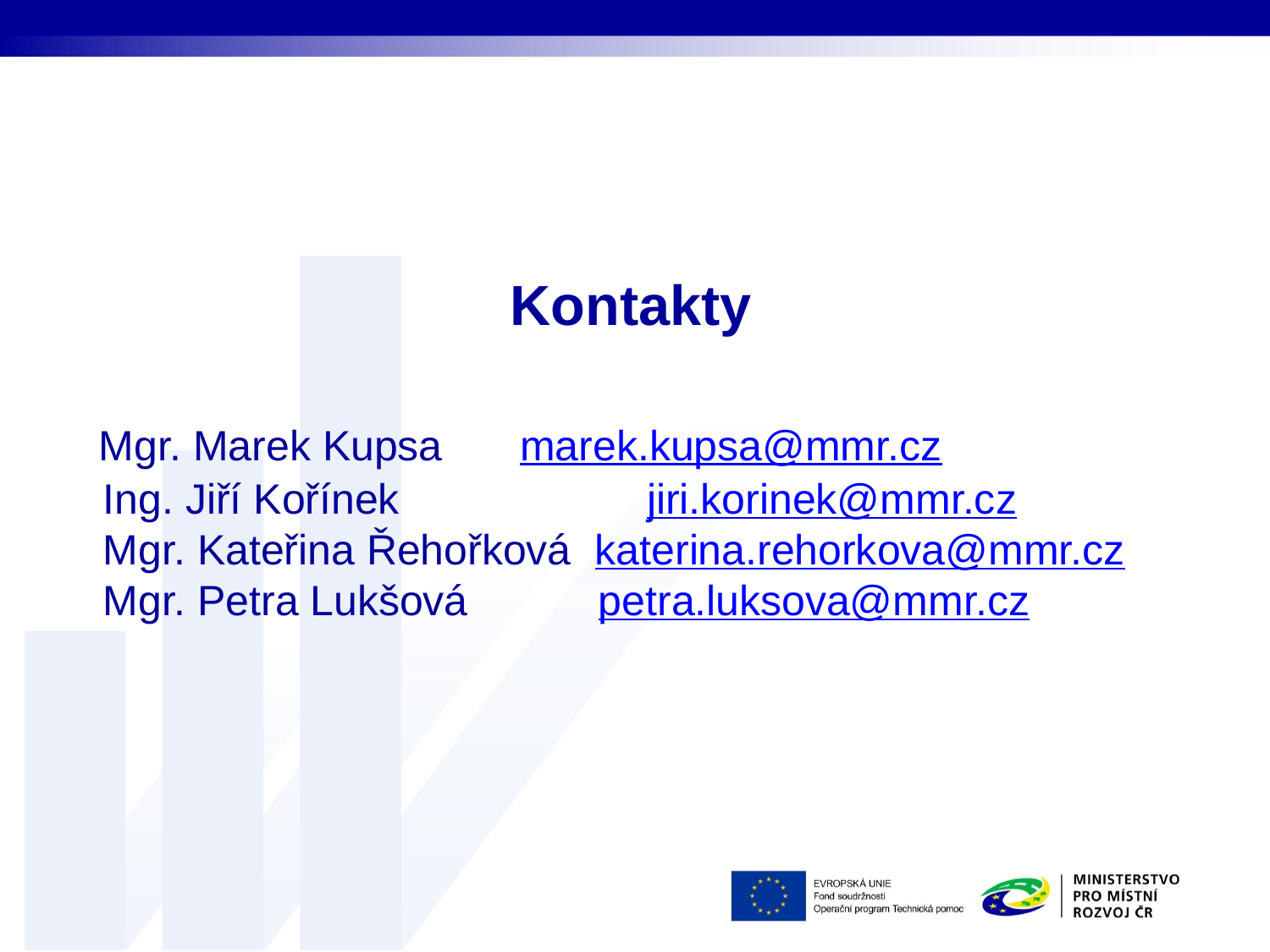

Kontakty

  Mgr. Marek Kupsa   	  marek.kupsa@mmr.cz
   Ing. Jiří Kořínek         	  jiri.korinek@mmr.cz
   Mgr. Kateřina Řehořková  katerina.rehorkova@mmr.cz
   Mgr. Petra Lukšová           petra.luksova@mmr.cz